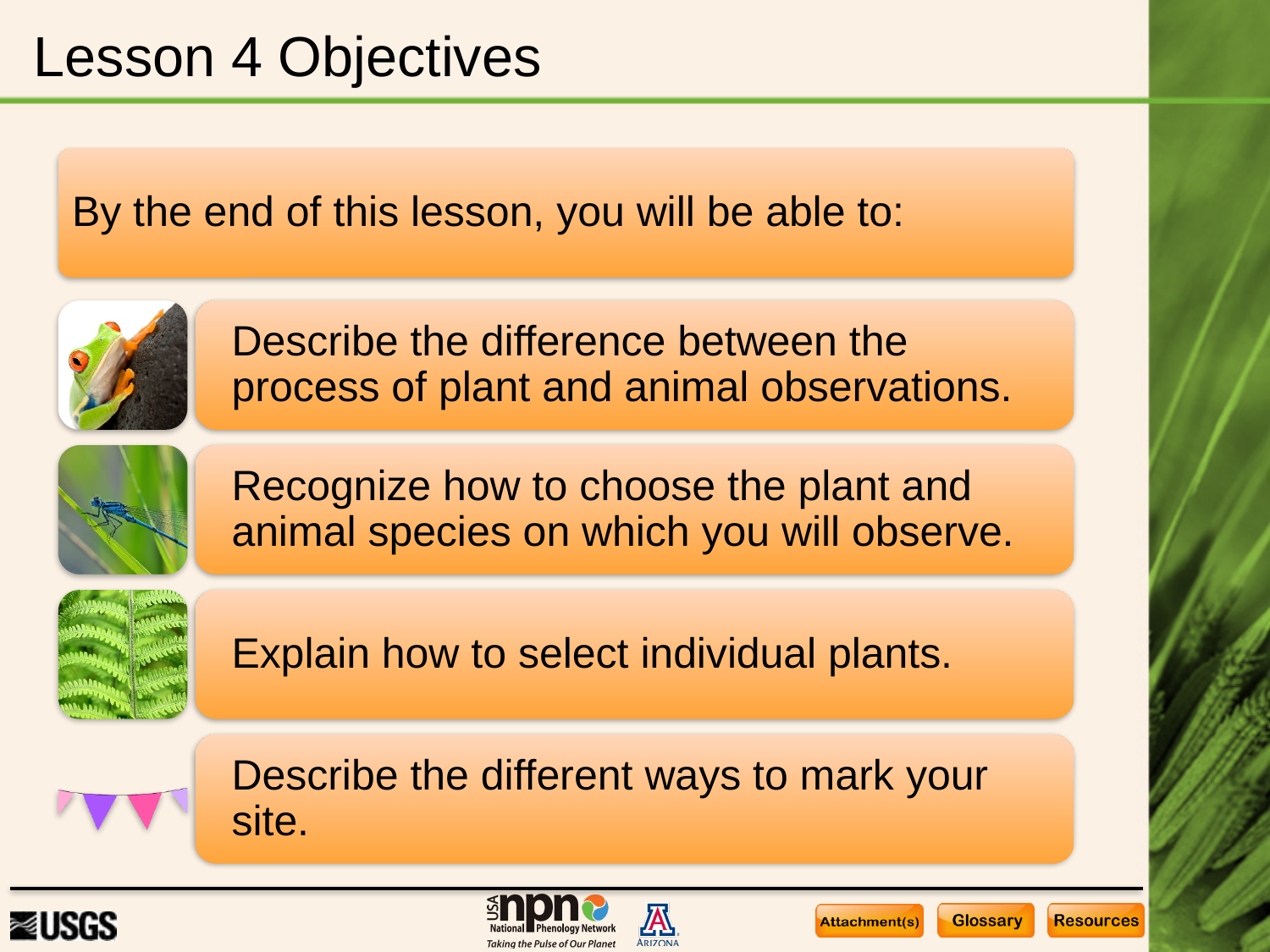

# Lesson 4 Objectives

By the end of this lesson, you will be able to:
Describe the difference between the process of plant and animal observations.
Recognize how to choose the plant and animal species on which you will observe.
Explain how to select individual plants.
Describe the different ways to mark your site.